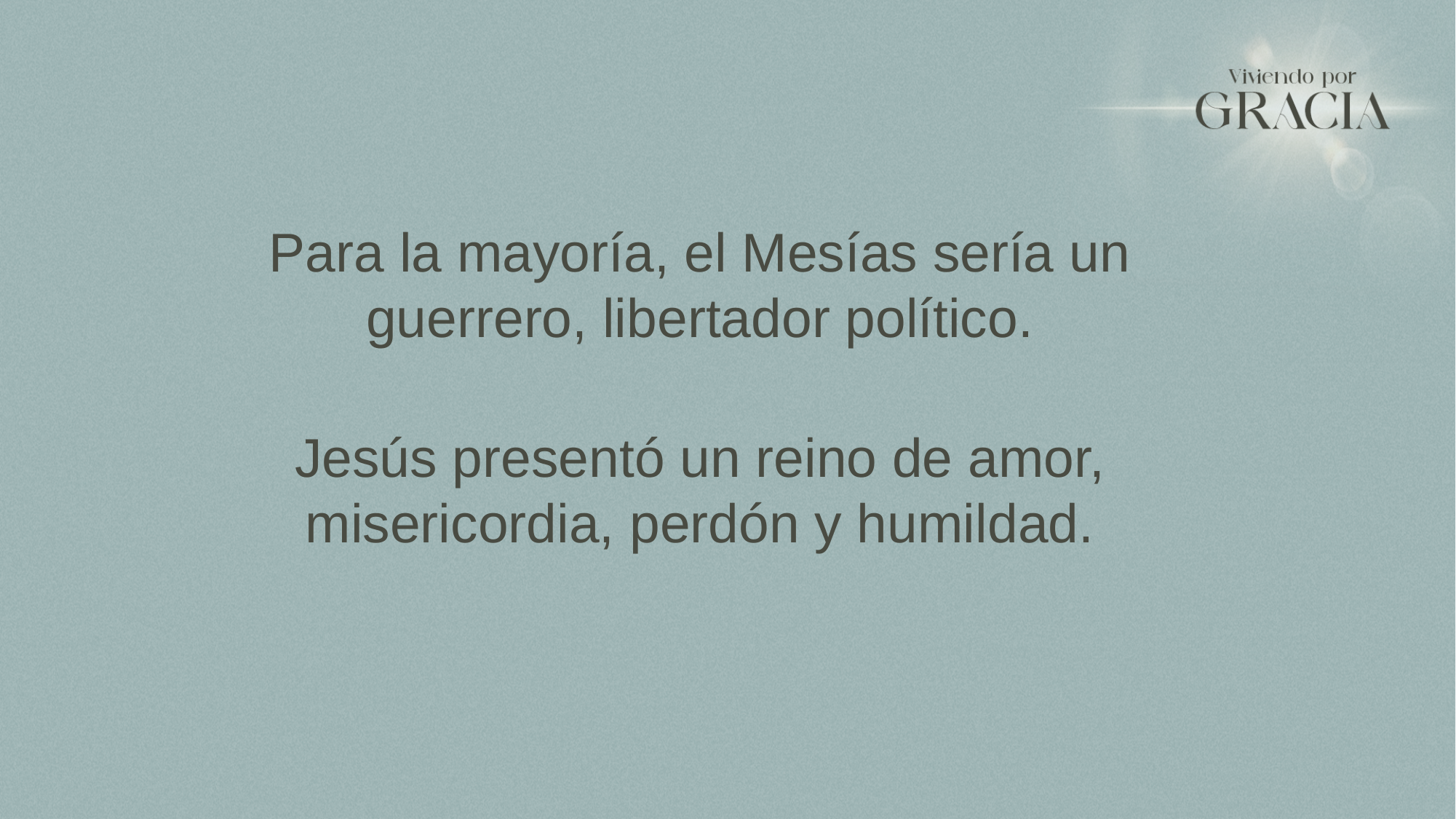

Para la mayoría, el Mesías sería un guerrero, libertador político.
Jesús presentó un reino de amor, misericordia, perdón y humildad.